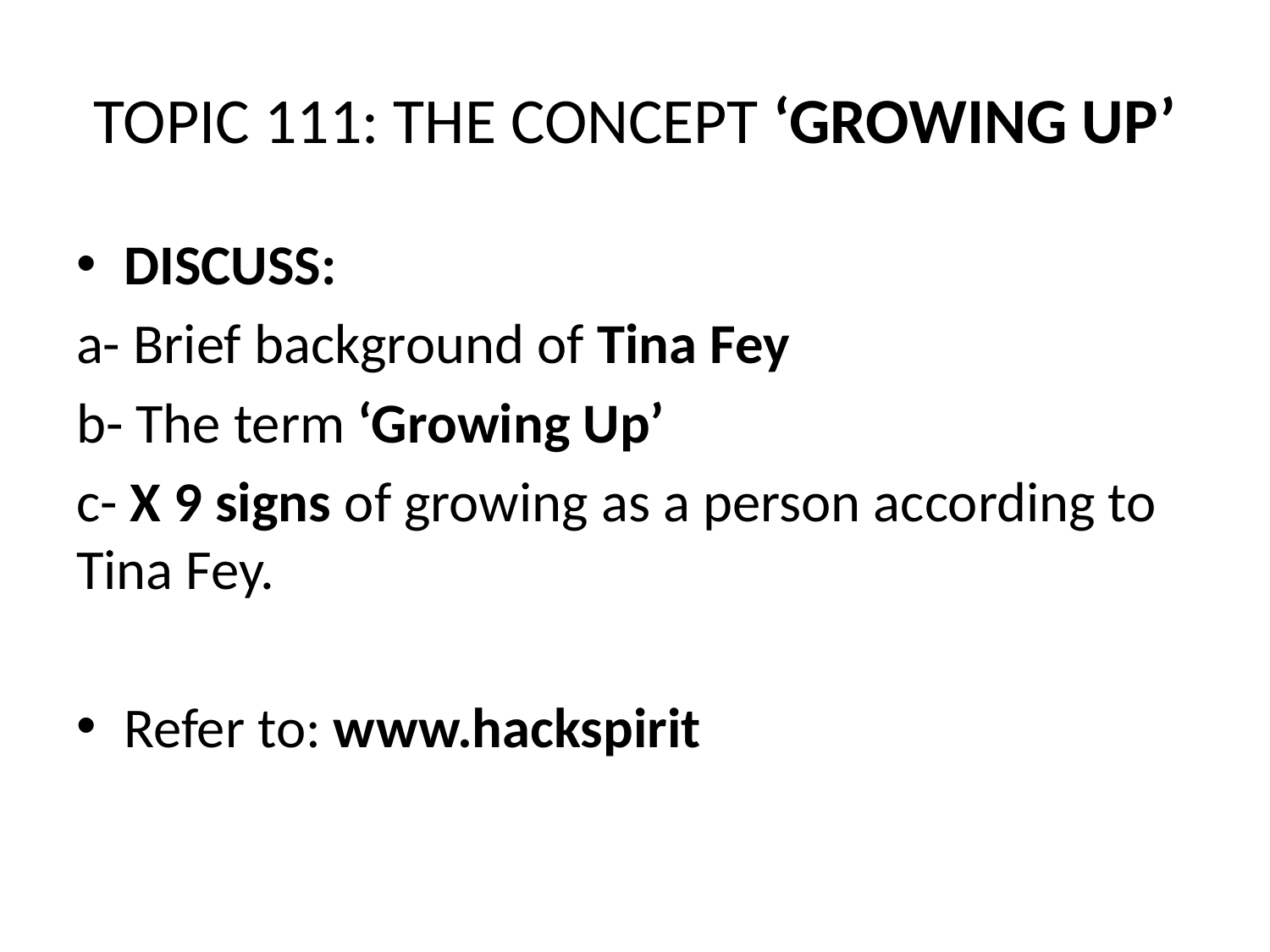

# TOPIC 111: THE CONCEPT ‘GROWING UP’
DISCUSS:
a- Brief background of Tina Fey
b- The term ‘Growing Up’
c- X 9 signs of growing as a person according to Tina Fey.

Refer to: www.hackspirit